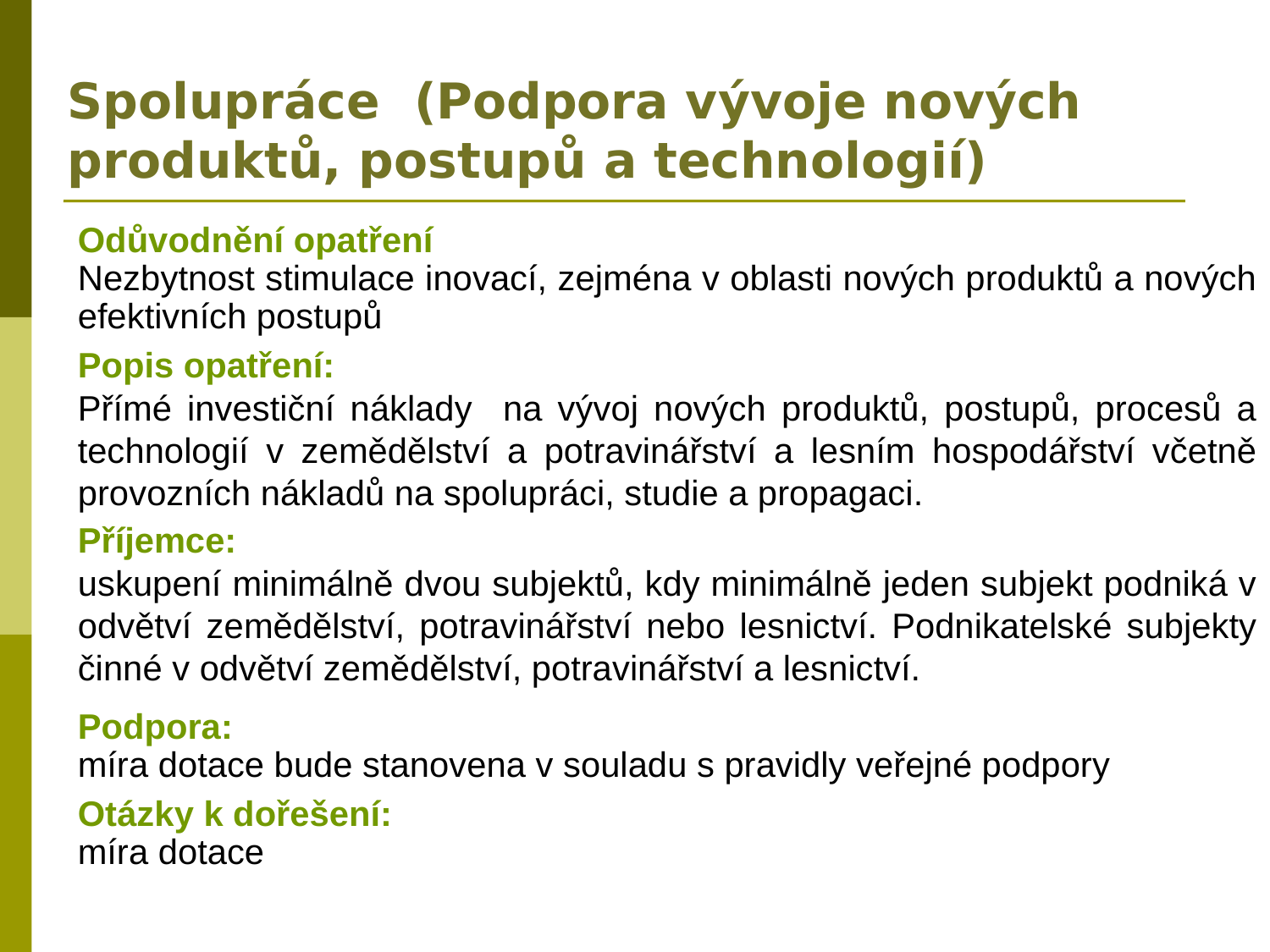

# Spolupráce  (Podpora vývoje nových produktů, postupů a technologií)
Odůvodnění opatření
Nezbytnost stimulace inovací, zejména v oblasti nových produktů a nových efektivních postupů
Popis opatření:
Přímé investiční náklady  na vývoj nových produktů, postupů, procesů a technologií v zemědělství a potravinářství a lesním hospodářství včetně provozních nákladů na spolupráci, studie a propagaci.
Příjemce:
uskupení minimálně dvou subjektů, kdy minimálně jeden subjekt podniká v odvětví zemědělství, potravinářství nebo lesnictví. Podnikatelské subjekty činné v odvětví zemědělství, potravinářství a lesnictví.
Podpora:
míra dotace bude stanovena v souladu s pravidly veřejné podpory
Otázky k dořešení:
míra dotace